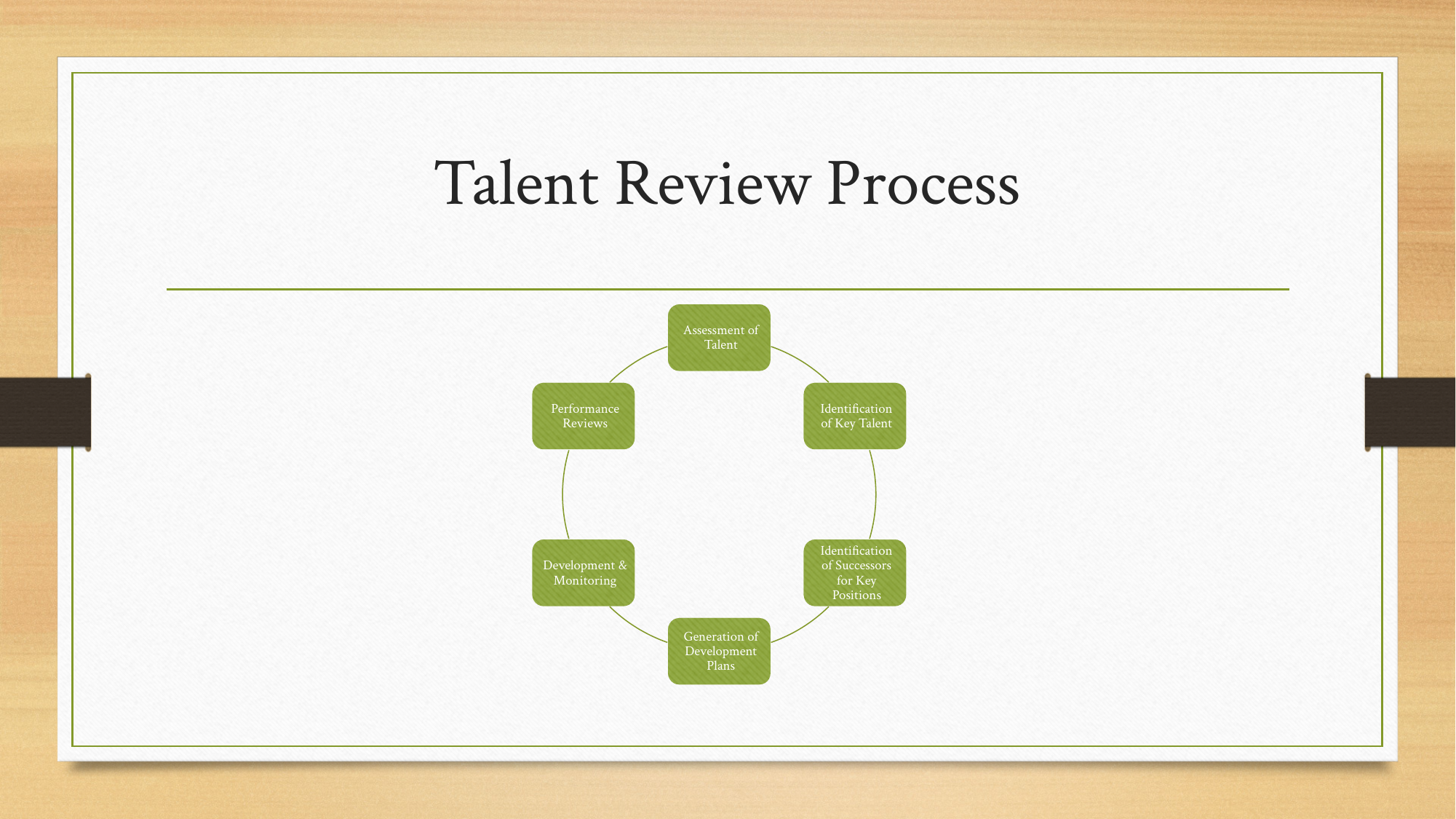

# Talent Review Process
Assessment of Talent
Identification of Key Talent
Identification of Successors for Key Positions
Generation of Development Plans
Development & Monitoring
Performance Reviews